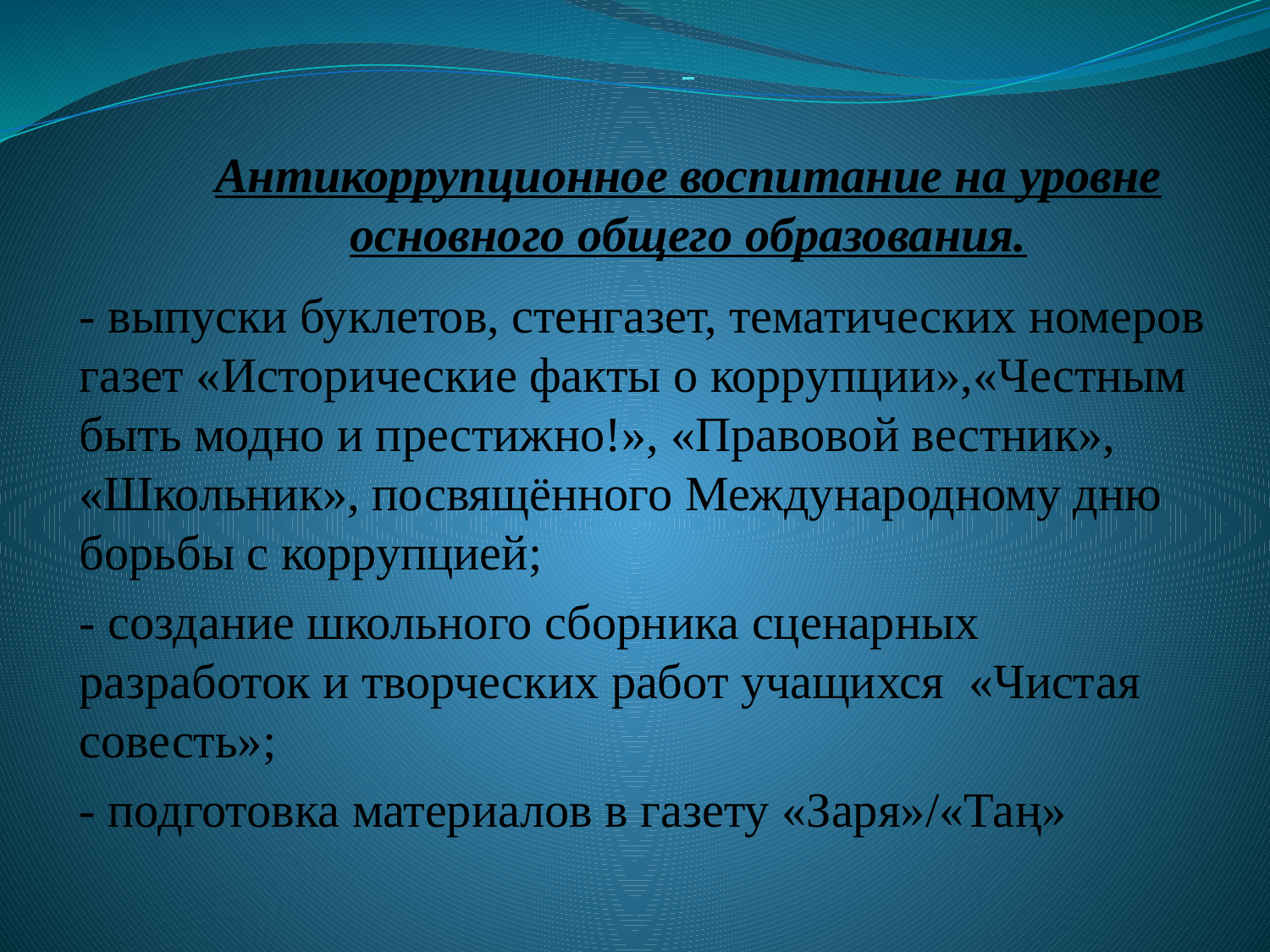

# Антикоррупционное воспитание на уровне основного общего образования.
- выпуски буклетов, стенгазет, тематических номеров газет «Исторические факты о коррупции»,«Честным быть модно и престижно!», «Правовой вестник», «Школьник», посвящённого Международному дню борьбы с коррупцией;
- создание школьного сборника сценарных разработок и творческих работ учащихся  «Чистая совесть»;
- подготовка материалов в газету «Заря»/«Таң»